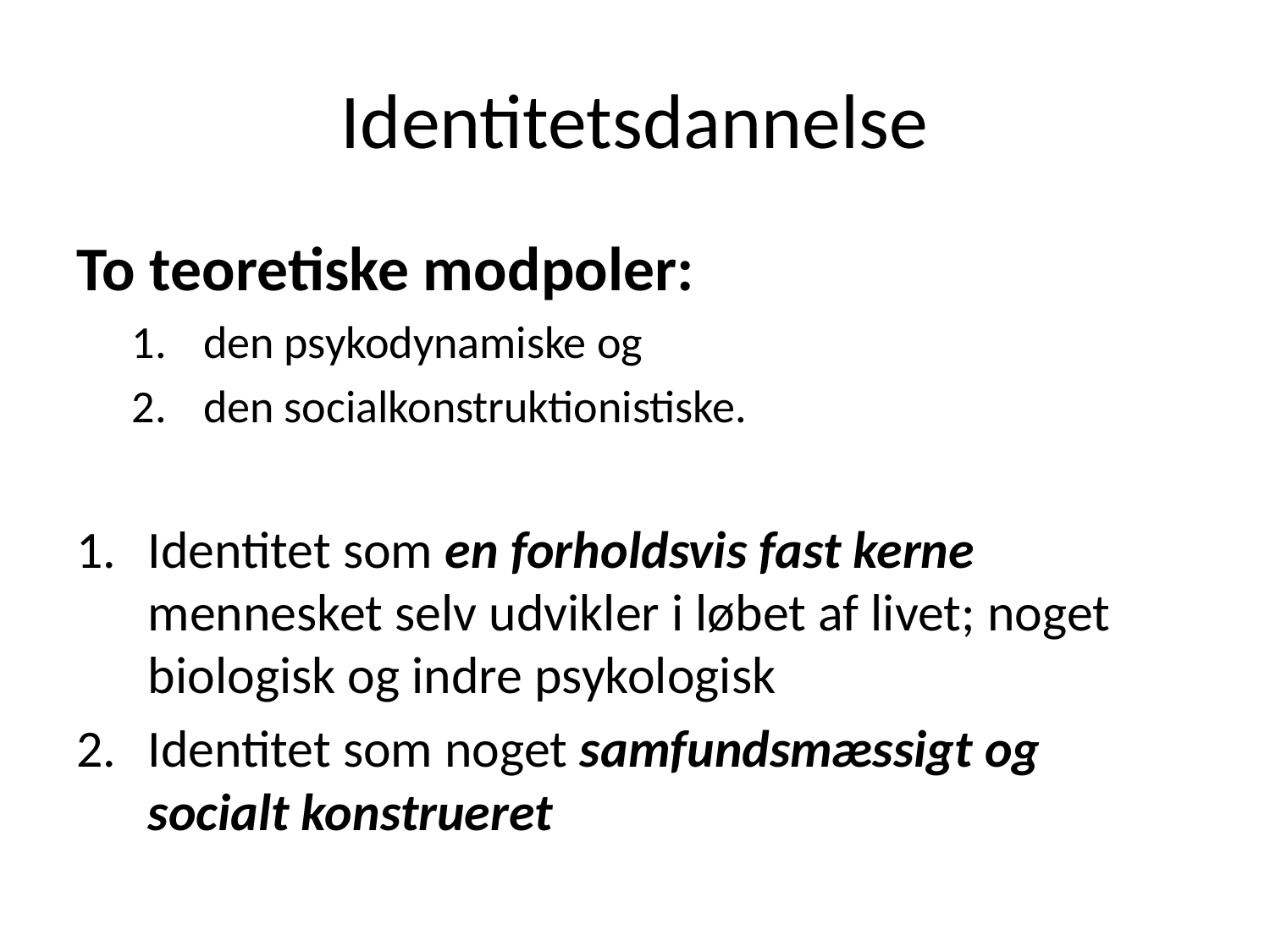

# Identitetsdannelse
To teoretiske modpoler:
den psykodynamiske og
den socialkonstruktionistiske.

Identitet som en forholdsvis fast kerne mennesket selv udvikler i løbet af livet; noget biologisk og indre psykologisk
Identitet som noget samfundsmæssigt og socialt konstrueret